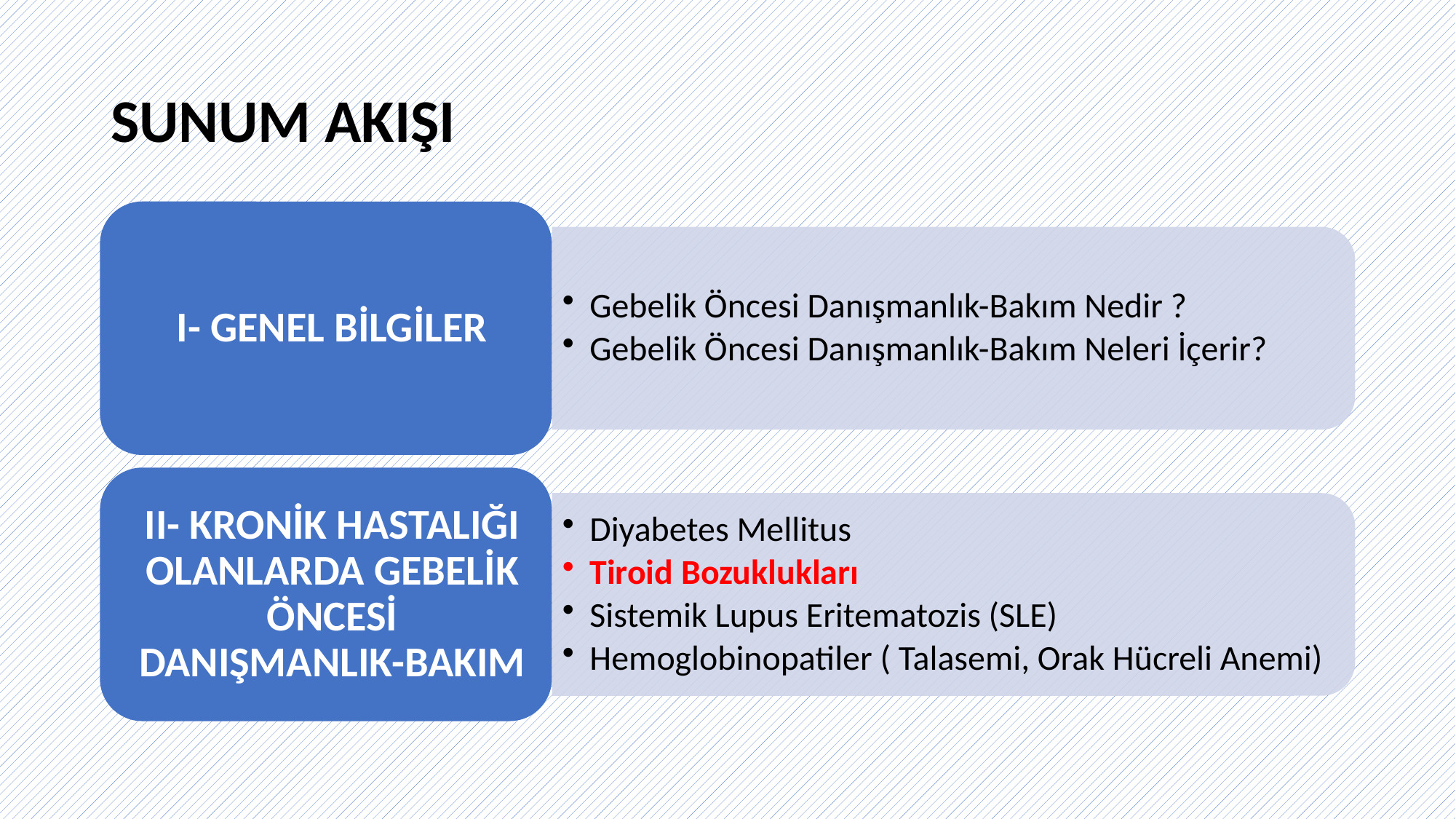

# SUNUM AKIŞI
Gebelik Öncesi Danışmanlık-Bakım Nedir ?
Gebelik Öncesi Danışmanlık-Bakım Neleri İçerir?
I- GENEL BİLGİLER
Diyabetes Mellitus
Tiroid Bozuklukları
Sistemik Lupus Eritematozis (SLE)
Hemoglobinopatiler ( Talasemi, Orak Hücreli Anemi)
II- KRONİK HASTALIĞI OLANLARDA GEBELİK ÖNCESİ DANIŞMANLIK-BAKIM